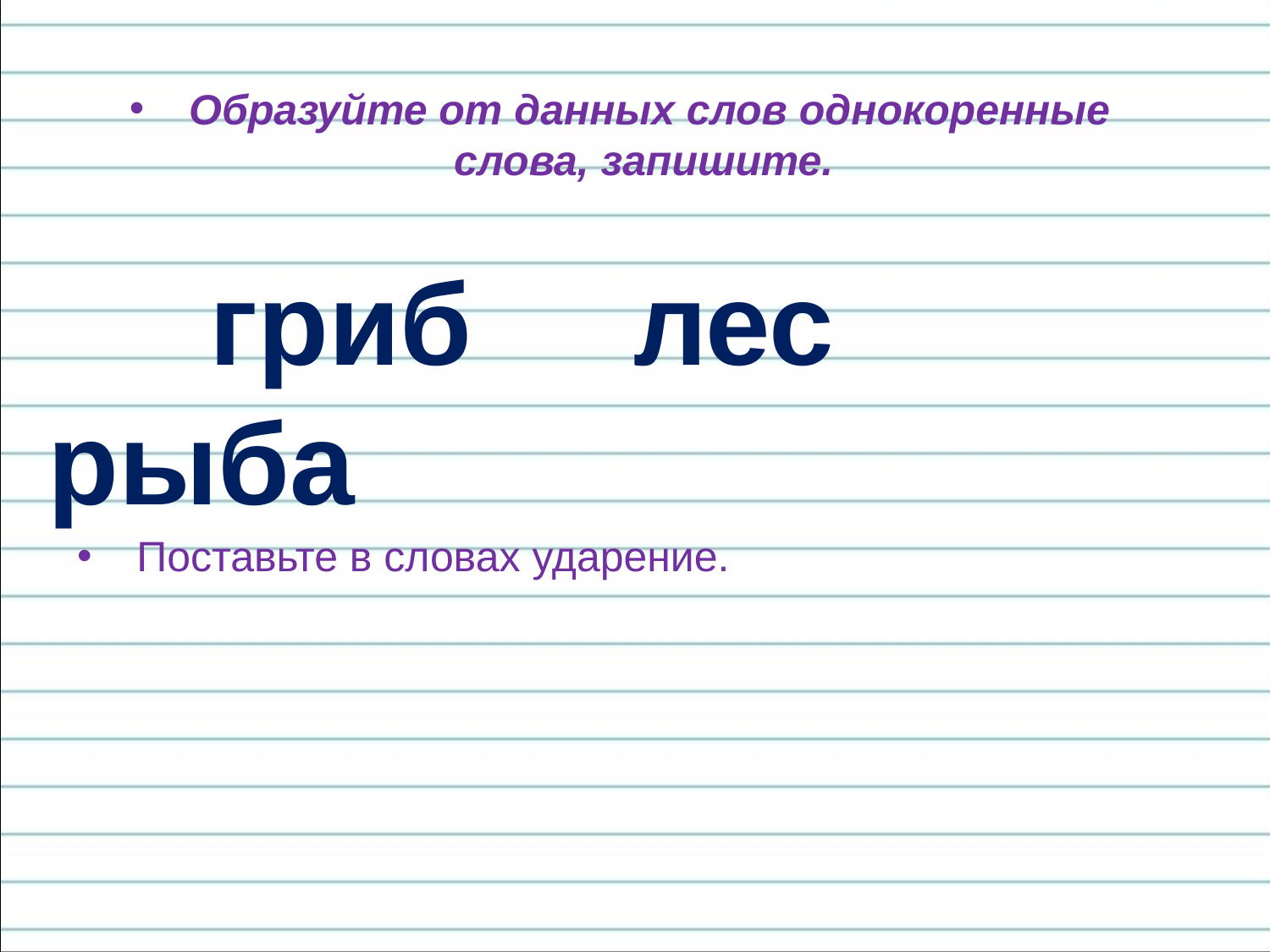

# Образуйте от данных слов однокоренные слова, запишите.
     гриб     лес    рыба

Поставьте в словах ударение.